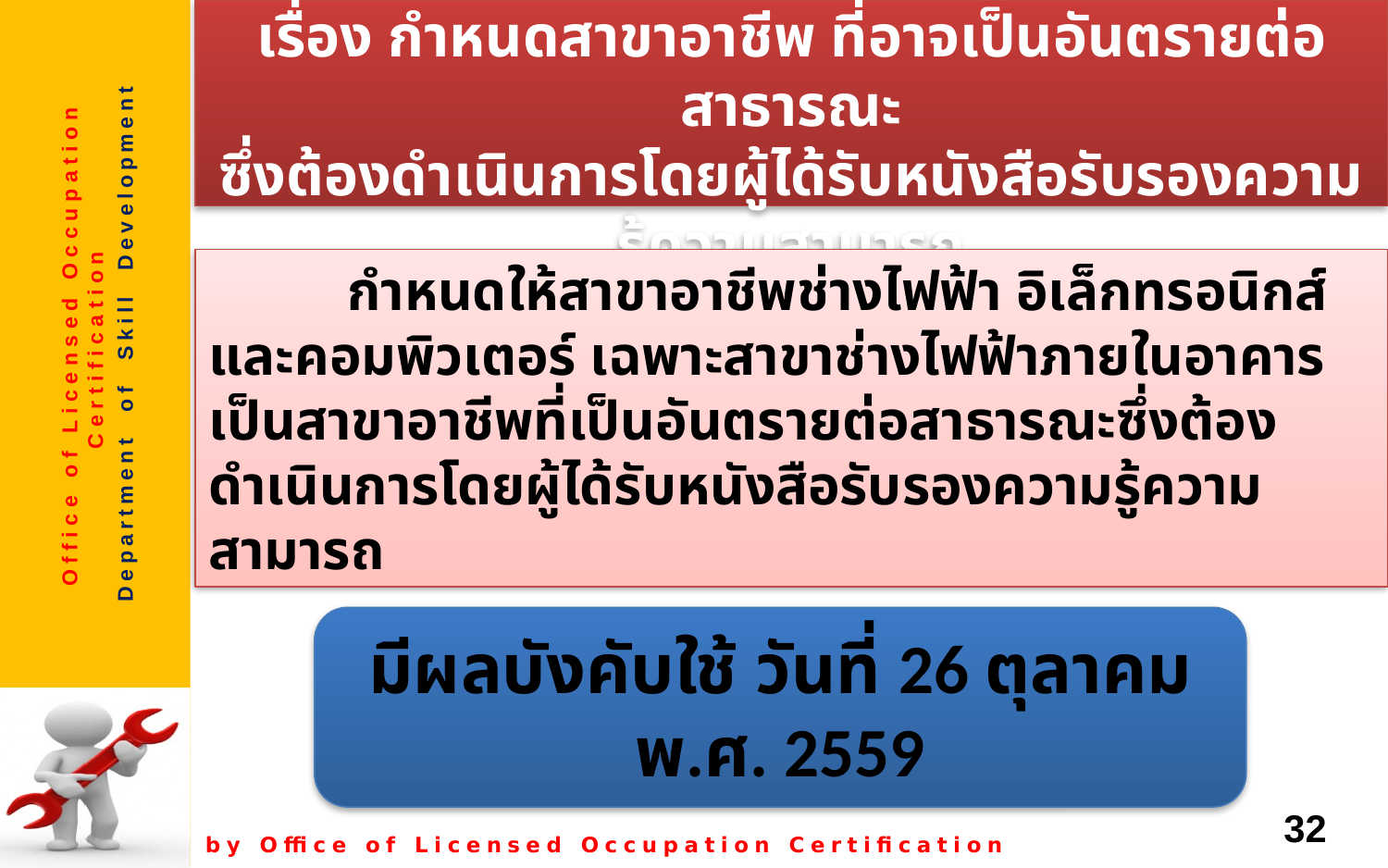

# ประกาศกระทรวงแรงงาน เรื่อง กำหนดสาขาอาชีพ ที่อาจเป็นอันตรายต่อสาธารณะ ซึ่งต้องดำเนินการโดยผู้ได้รับหนังสือรับรองความรู้ความสามารถ
	กำหนดให้สาขาอาชีพช่างไฟฟ้า อิเล็กทรอนิกส์และคอมพิวเตอร์ เฉพาะสาขาช่างไฟฟ้าภายในอาคาร เป็นสาขาอาชีพที่เป็นอันตรายต่อสาธารณะซึ่งต้องดำเนินการโดยผู้ได้รับหนังสือรับรองความรู้ความสามารถ
มีผลบังคับใช้ วันที่ 26 ตุลาคม พ.ศ. 2559
32